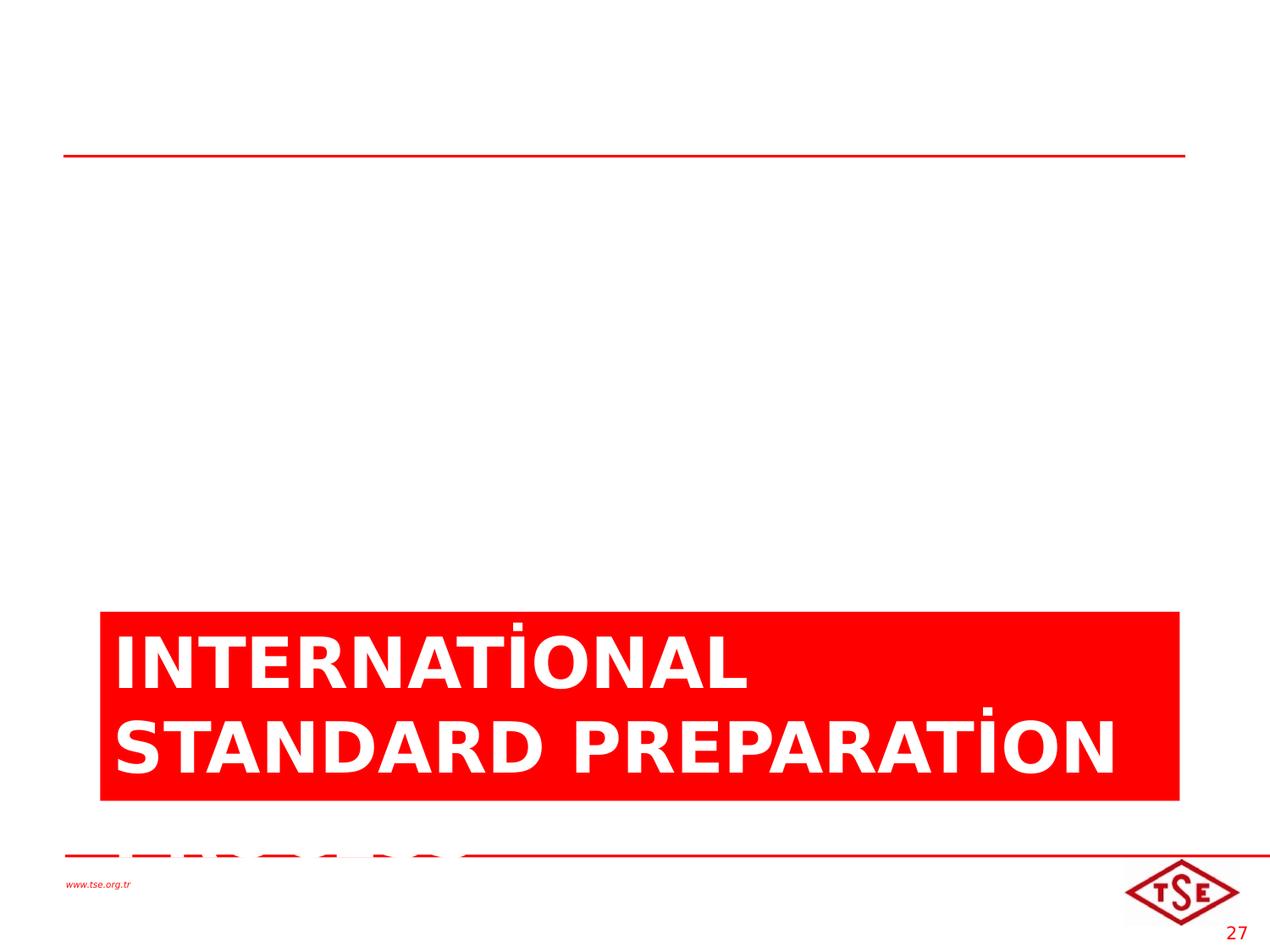

# INterNational Standard Preparation Process

www.tse.org.tr
27